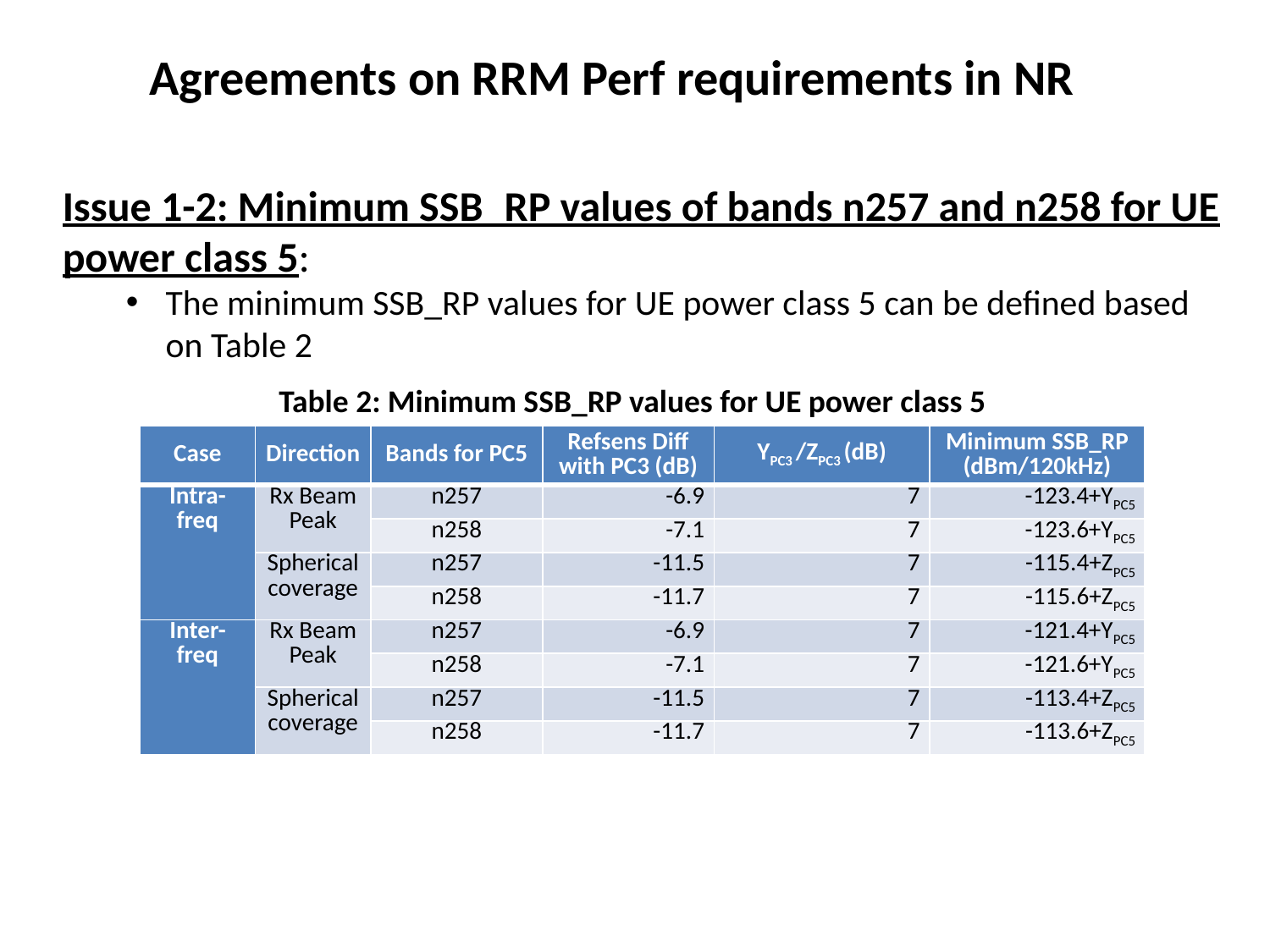

Agreements on RRM Perf requirements in NR
Issue 1-2: Minimum SSB_RP values of bands n257 and n258 for UE power class 5:
The minimum SSB_RP values for UE power class 5 can be defined based on Table 2

Table 2: Minimum SSB_RP values for UE power class 5
| Case | Direction | Bands for PC5 | Refsens Diff with PC3 (dB) | YPC3 /ZPC3 (dB) | Minimum SSB\_RP (dBm/120kHz) |
| --- | --- | --- | --- | --- | --- |
| Intra-freq | Rx Beam Peak | n257 | -6.9 | 7 | -123.4+YPC5 |
|  |  | n258 | -7.1 | 7 | -123.6+YPC5 |
|  | Spherical coverage | n257 | -11.5 | 7 | -115.4+ZPC5 |
|  |  | n258 | -11.7 | 7 | -115.6+ZPC5 |
| Inter-freq | Rx Beam Peak | n257 | -6.9 | 7 | -121.4+YPC5 |
|  |  | n258 | -7.1 | 7 | -121.6+YPC5 |
|  | Spherical coverage | n257 | -11.5 | 7 | -113.4+ZPC5 |
|  |  | n258 | -11.7 | 7 | -113.6+ZPC5 |